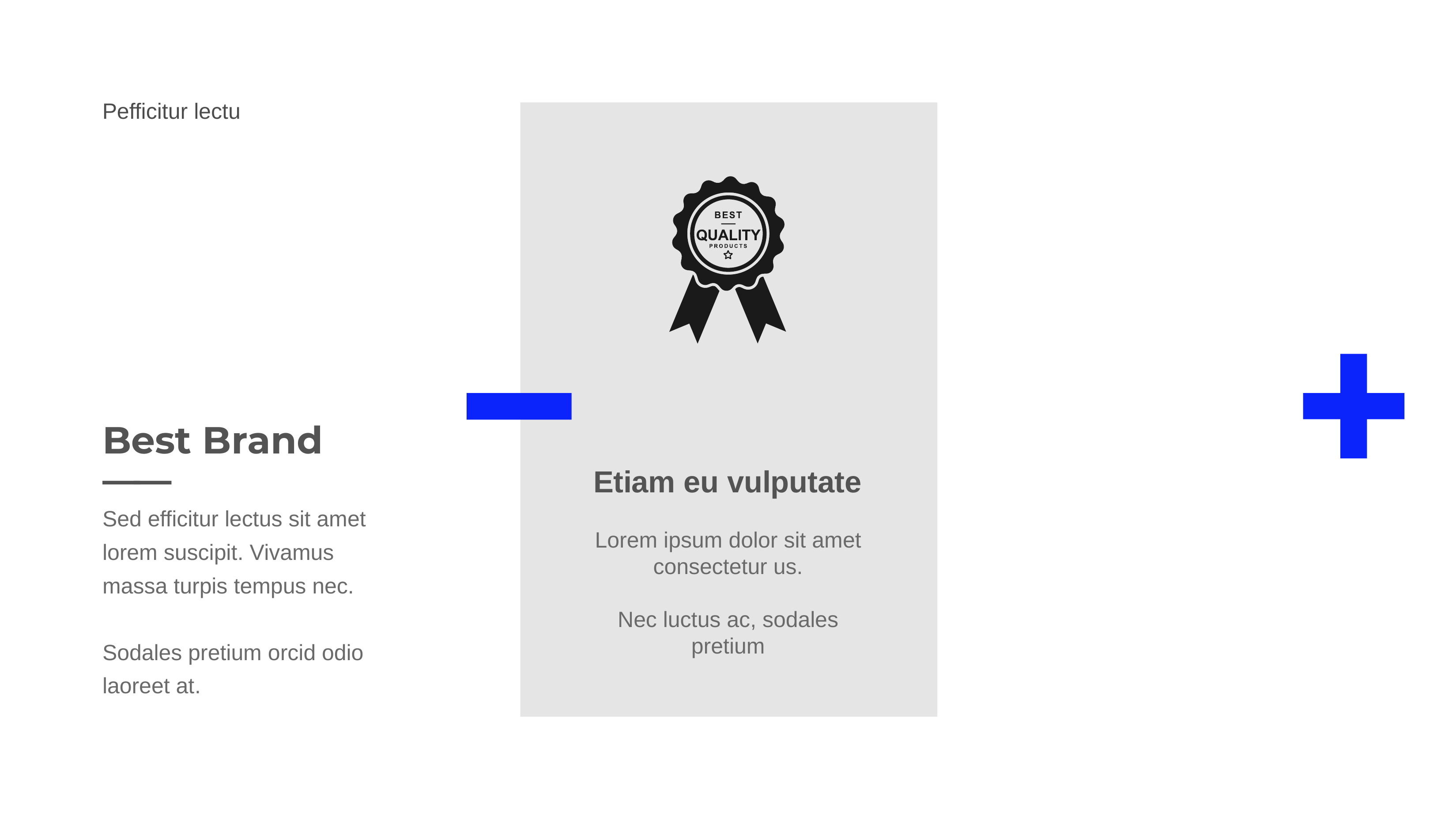

Pefficitur lectu

Best Brand
——
Etiam eu vulputate
Sed efficitur lectus sit amet lorem suscipit. Vivamus massa turpis tempus nec.

Sodales pretium orcid odio laoreet at.

Lorem ipsum dolor sit amet consectetur us.

Nec luctus ac, sodales pretium